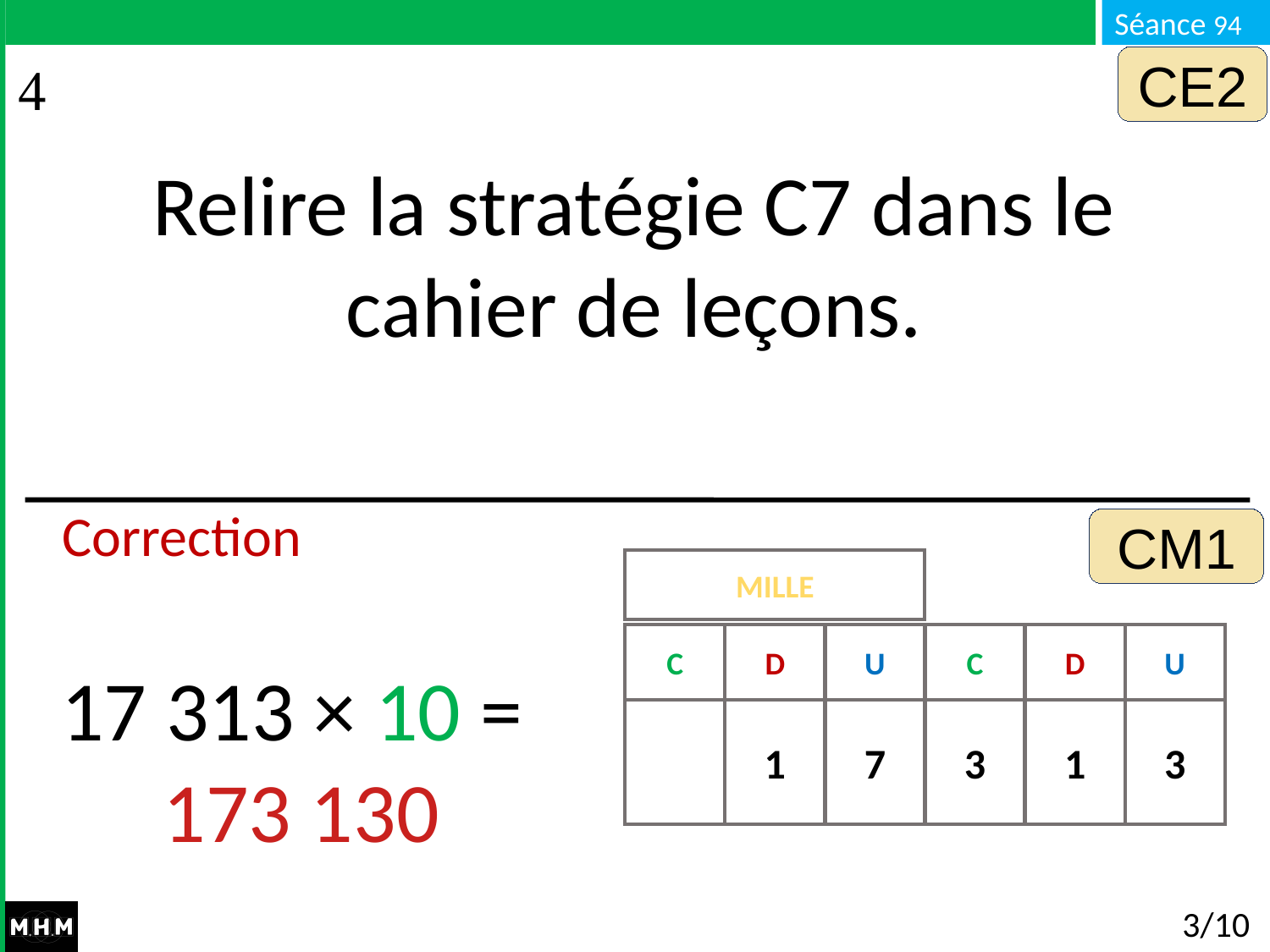

CE2
Relire la stratégie C7 dans le cahier de leçons.

Correction
CM1
MILLE
C
D
U
C
D
U
17 313 × 10 =
173 130

1
7
3

1
0
0
0
3
0
# 3/10